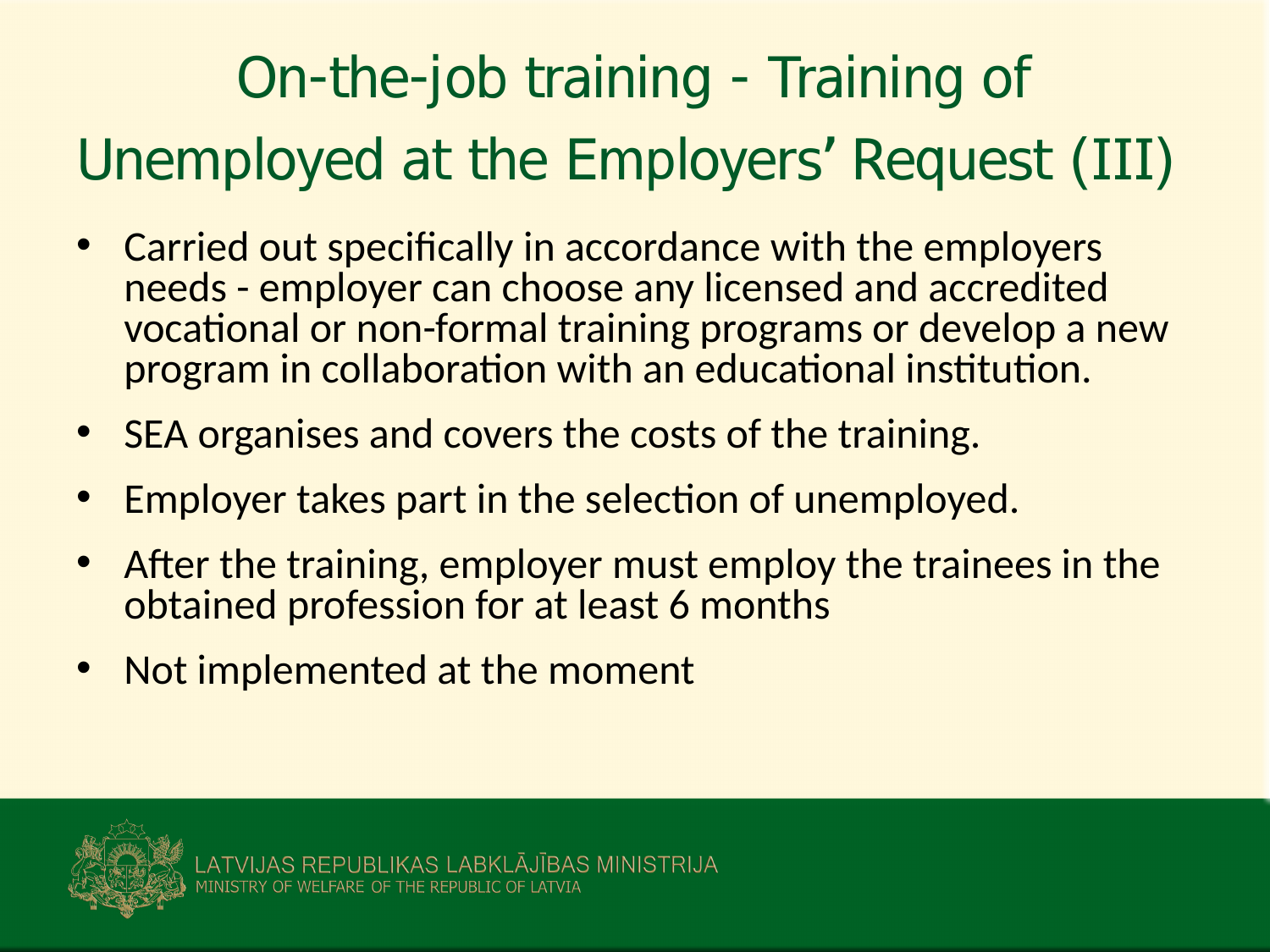

# On-the-job training - Training of Unemployed at the Employers’ Request (III)
Carried out specifically in accordance with the employers needs - employer can choose any licensed and accredited vocational or non-formal training programs or develop a new program in collaboration with an educational institution.

SEA organises and covers the costs of the training.

Employer takes part in the selection of unemployed.

After the training, employer must employ the trainees in the obtained profession for at least 6 months

Not implemented at the moment